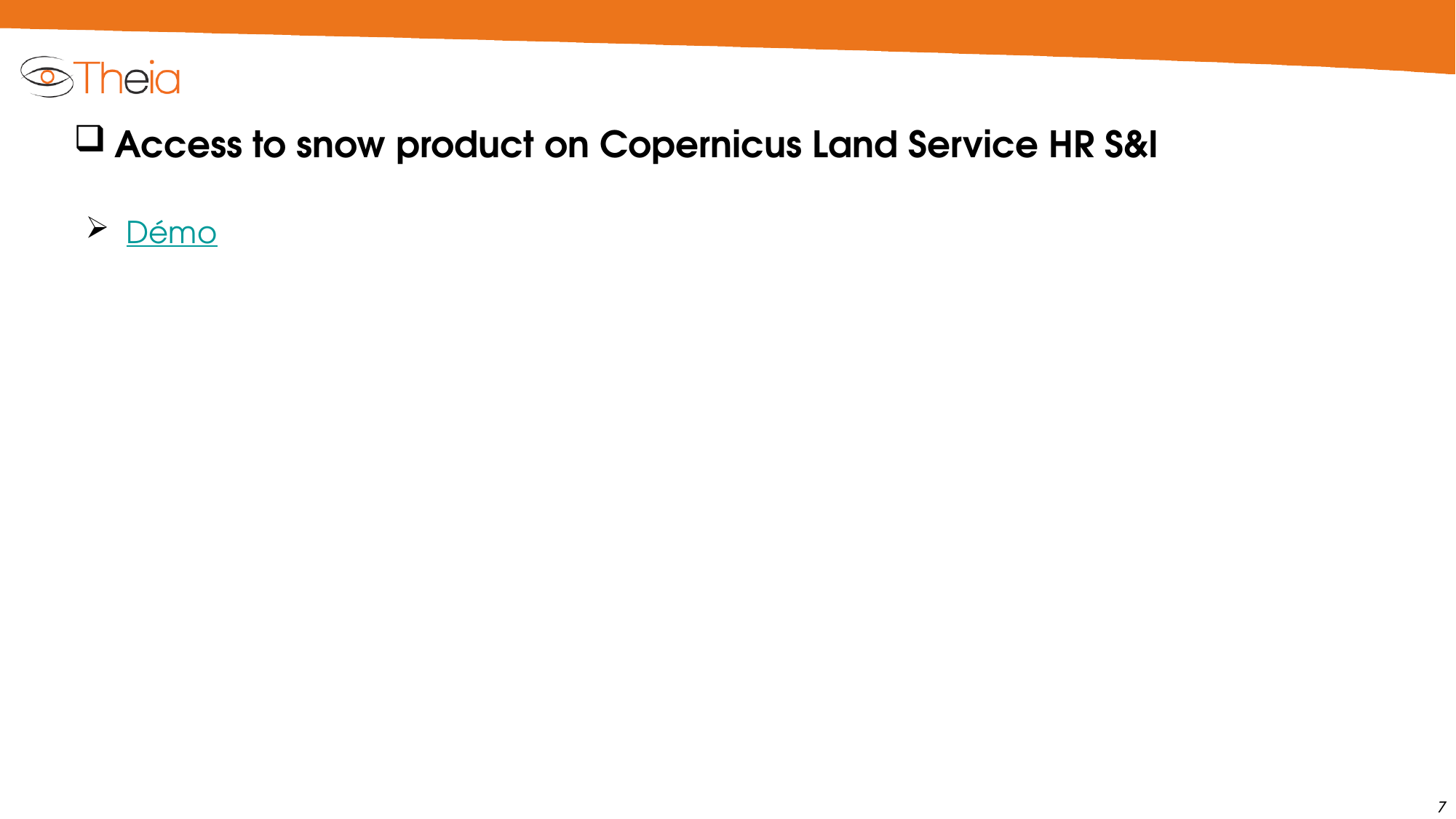

# Access to snow product on Copernicus Land Service HR S&I
Démo